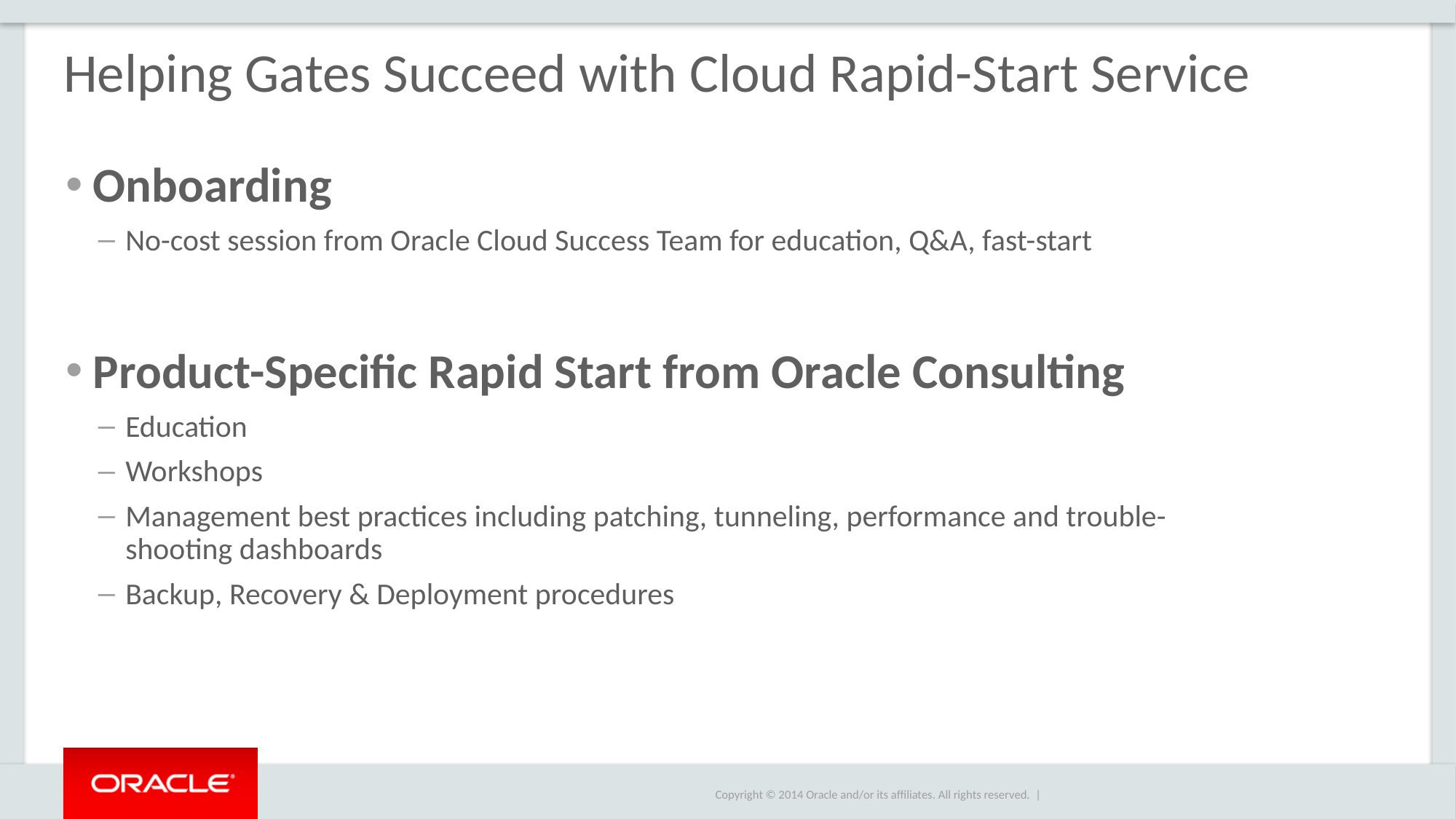

# Helping Gates Succeed with Cloud Rapid-Start Service
Onboarding
No-cost session from Oracle Cloud Success Team for education, Q&A, fast-start

Product-Specific Rapid Start from Oracle Consulting
Education
Workshops
Management best practices including patching, tunneling, performance and trouble-shooting dashboards
Backup, Recovery & Deployment procedures